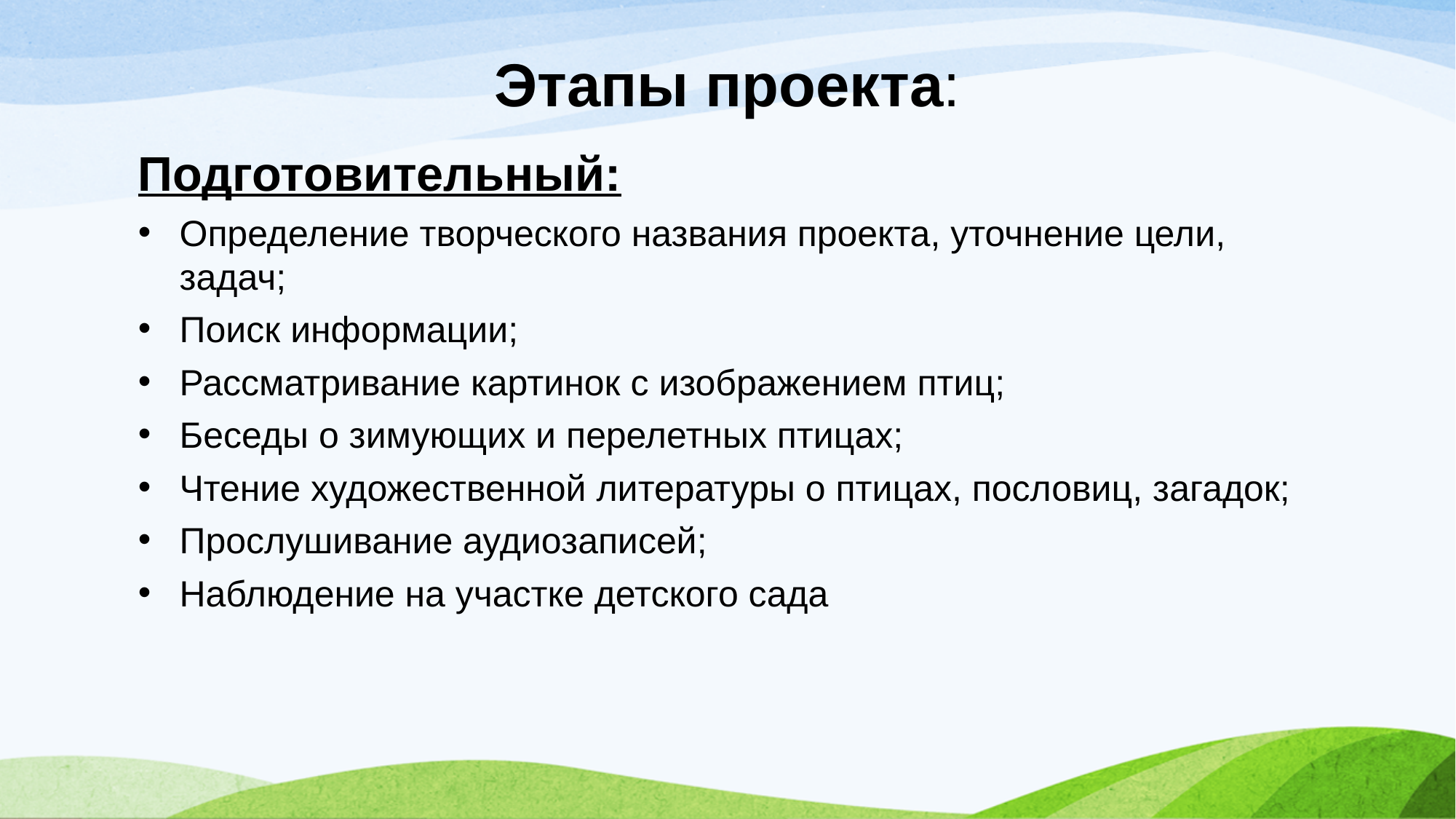

# Этапы проекта:
Подготовительный:
Определение творческого названия проекта, уточнение цели, задач;
Поиск информации;
Рассматривание картинок с изображением птиц;
Беседы о зимующих и перелетных птицах;
Чтение художественной литературы о птицах, пословиц, загадок;
Прослушивание аудиозаписей;
Наблюдение на участке детского сада